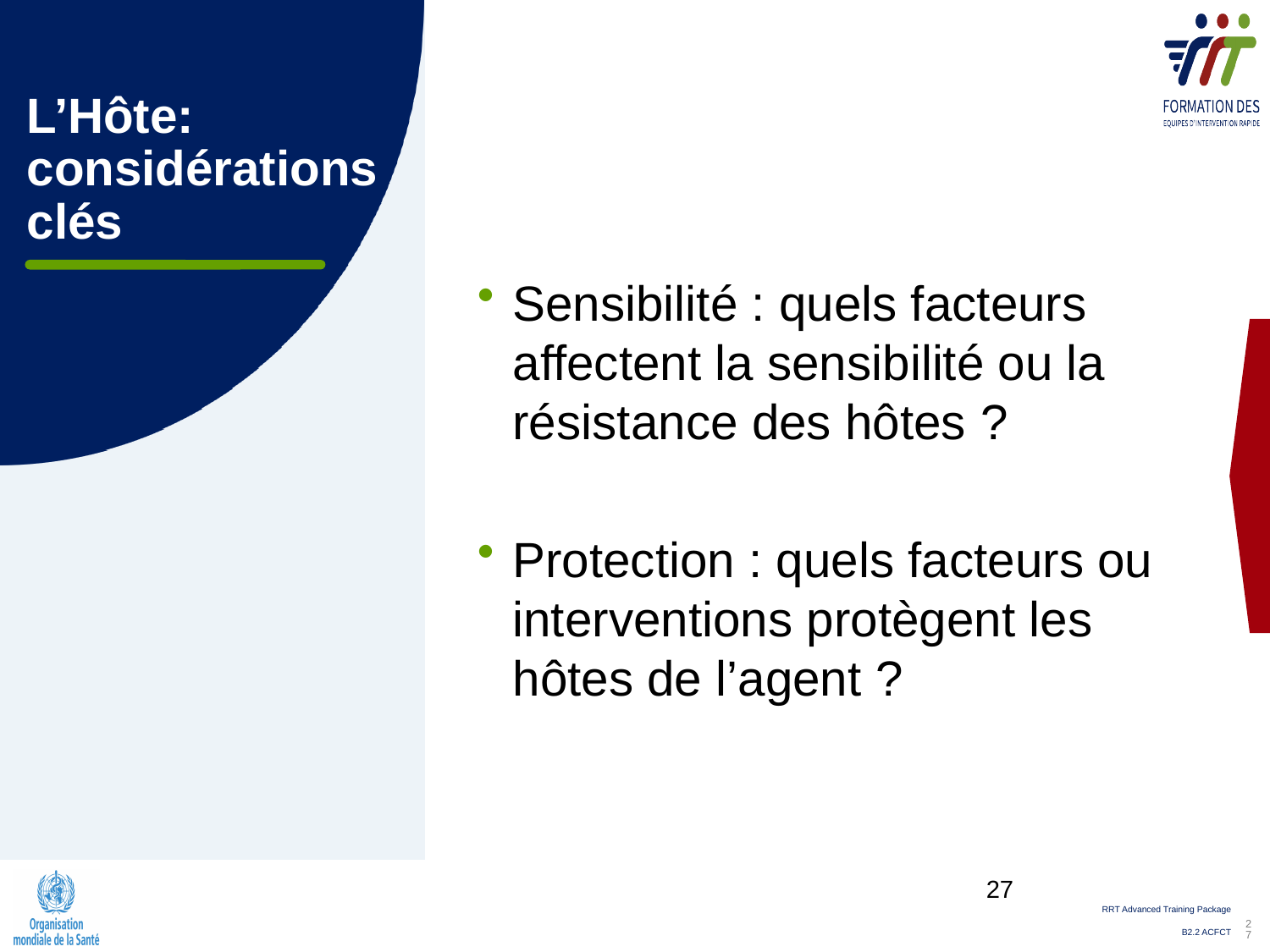

# L’Hôte: considérations clés

Sensibilité : quels facteurs affectent la sensibilité ou la résistance des hôtes ?

Protection : quels facteurs ou interventions protègent les hôtes de l’agent ?
27